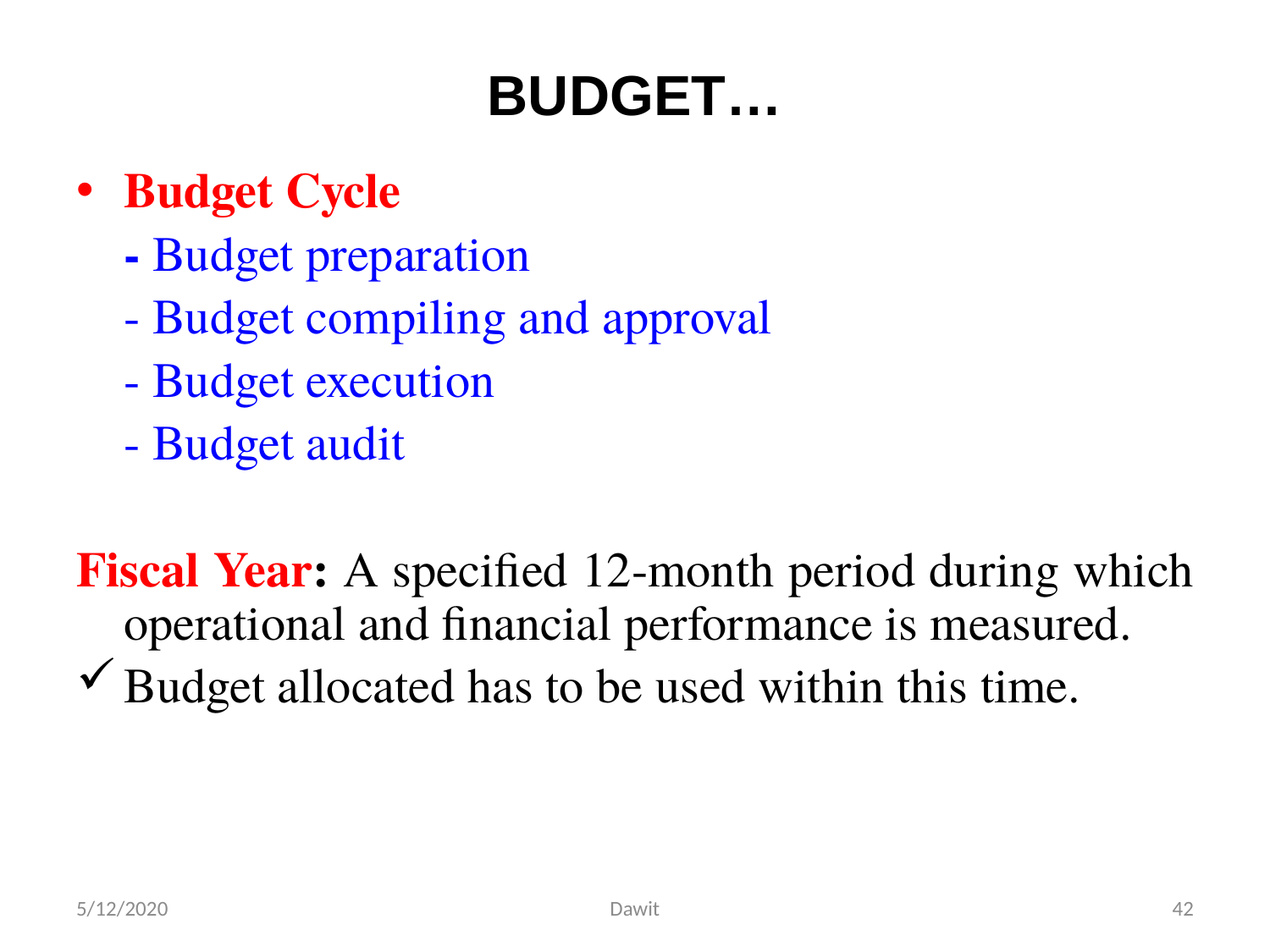

# BUDGET…
Budget Cycle
	- Budget preparation
	- Budget compiling and approval
	- Budget execution
	- Budget audit

Fiscal Year: A specified 12-month period during which operational and financial performance is measured.
Budget allocated has to be used within this time.
5/12/2020
Dawit
42